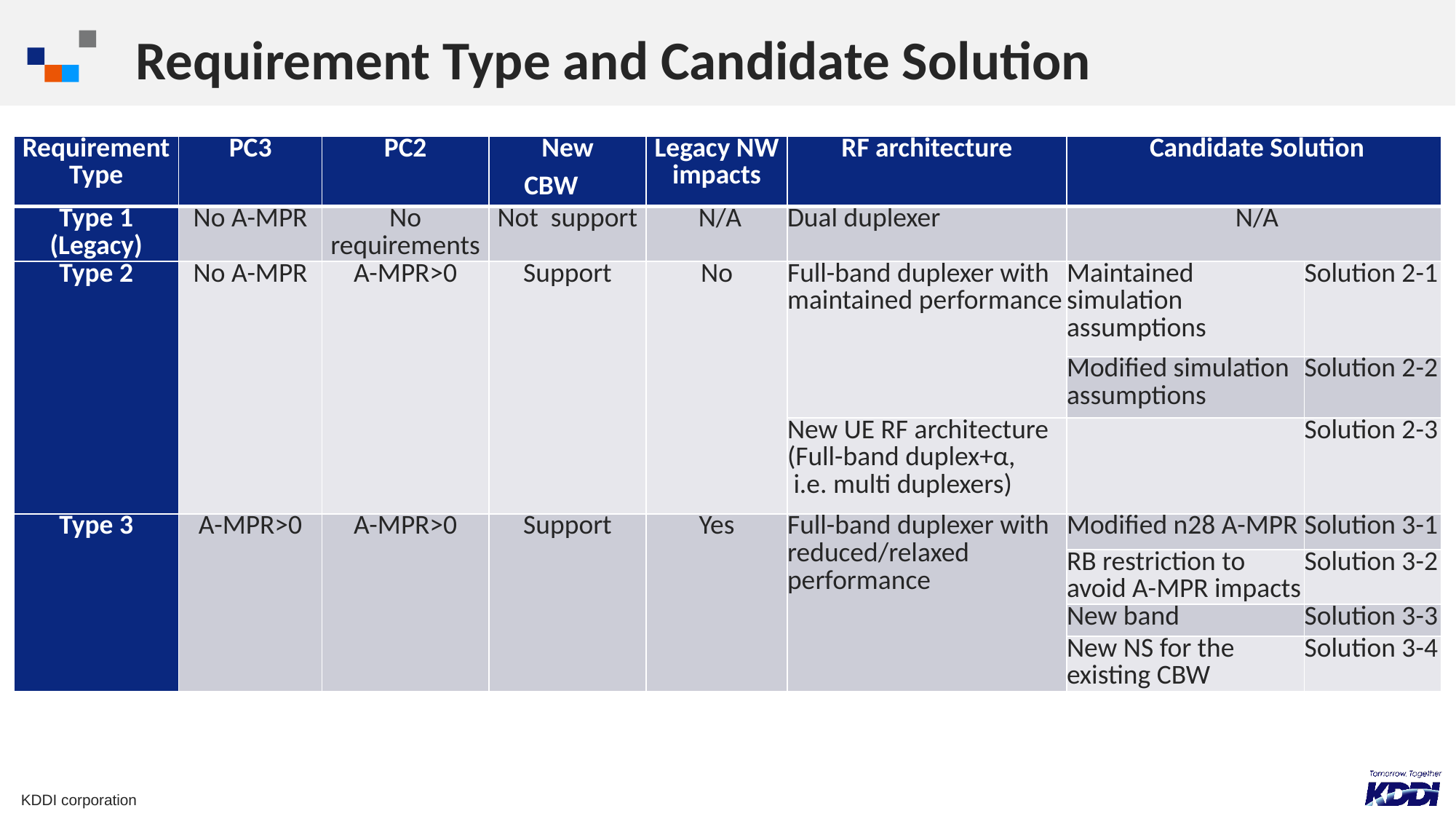

# Requirement Type and Candidate Solution
| Requirement Type | PC3 | PC2 | New CBW | Legacy NW impacts | RF architecture | Candidate Solution | Solution |
| --- | --- | --- | --- | --- | --- | --- | --- |
| Type 1 (Legacy) | No A-MPR | No requirements | Not support | N/A | Dual duplexer | N/A |  |
| Type 2 | No A-MPR | A-MPR>0 | Support | No | Full-band duplexer with maintained performance | Maintained simulation assumptions | Solution 2-1 |
|  |  |  |  |  |  | Modified simulation assumptions | Solution 2-2 |
|  |  |  |  |  | New UE RF architecture (Full-band duplex+α, i.e. multi duplexers) |  | Solution 2-3 |
| Type 3 | A-MPR>0 | A-MPR>0 | Support | Yes | Full-band duplexer with reduced/relaxed performance | Modified n28 A-MPR | Solution 3-1 |
|  |  |  |  |  |  | RB restriction to avoid A-MPR impacts | Solution 3-2 |
|  |  |  |  |  |  | New band | Solution 3-3 |
|  |  |  |  |  |  | New NS for the existing CBW | Solution 3-4 |